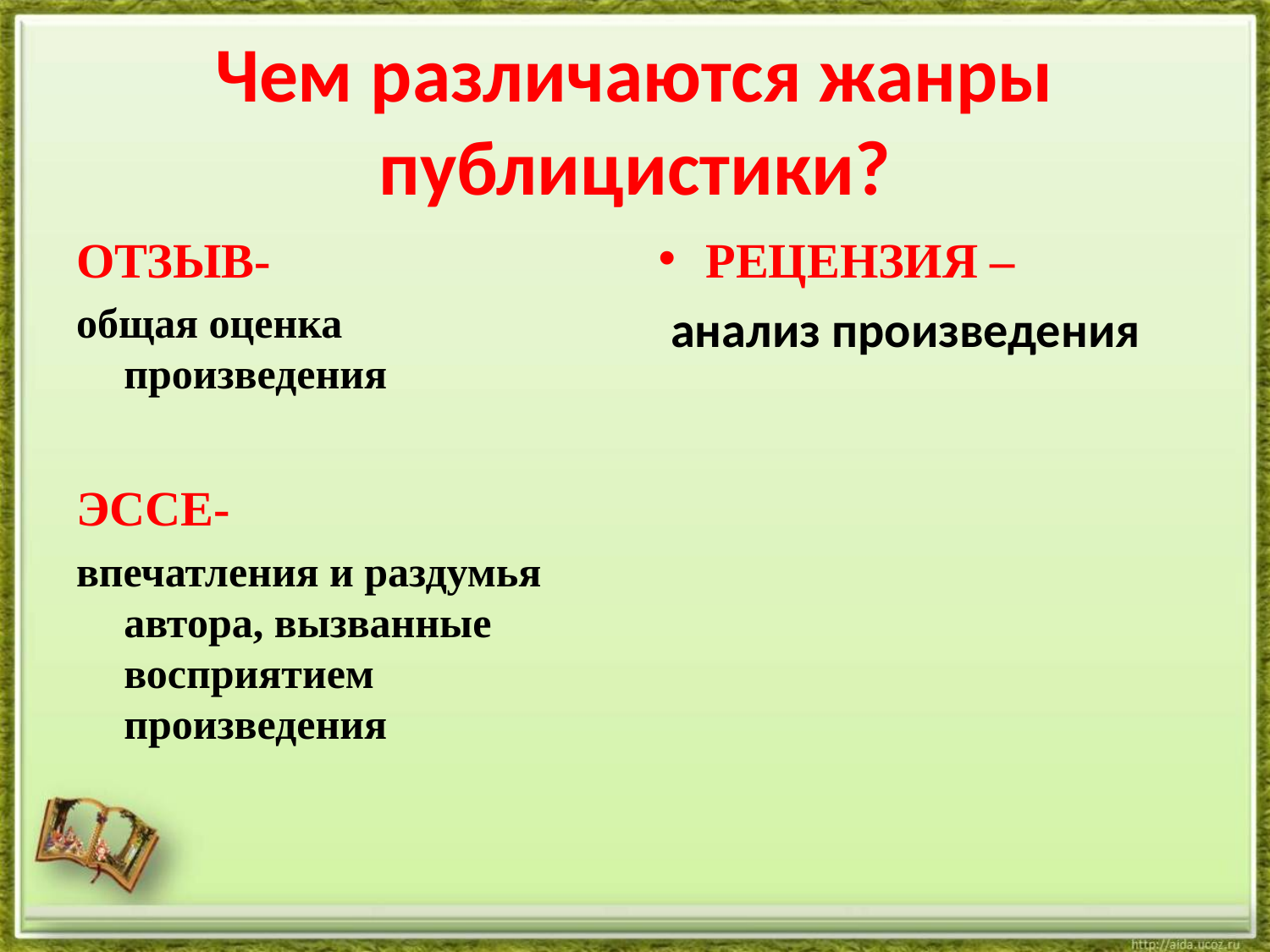

# Чем различаются жанры публицистики?
ОТЗЫВ-
общая оценка произведения

ЭССЕ-
впечатления и раздумья автора, вызванные восприятием произведения

РЕЦЕНЗИЯ –
 анализ произведения